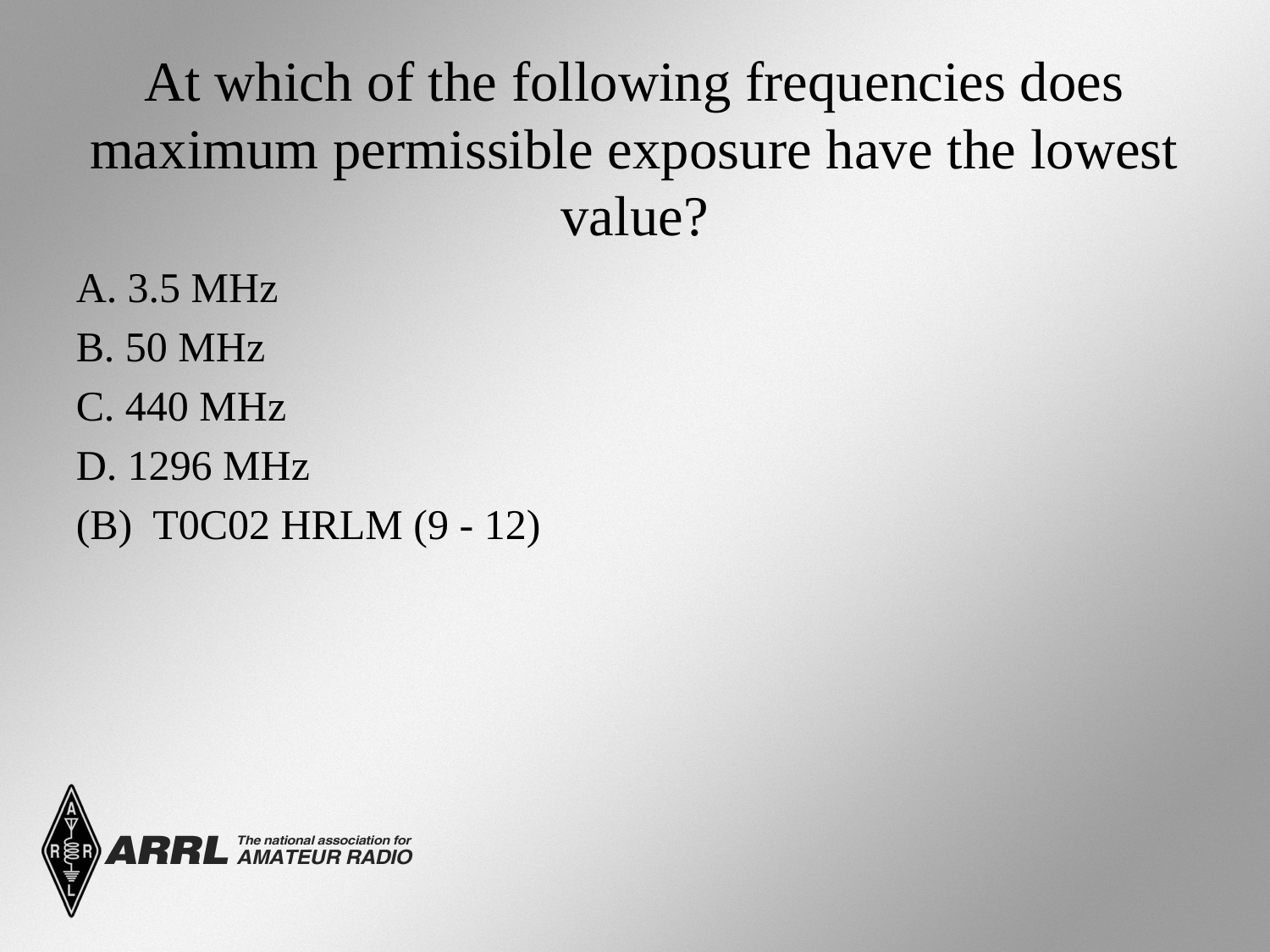

# At which of the following frequencies does maximum permissible exposure have the lowest value?
A. 3.5 MHz
B. 50 MHz
C. 440 MHz
D. 1296 MHz
(B)  T0C02 HRLM (9 - 12)